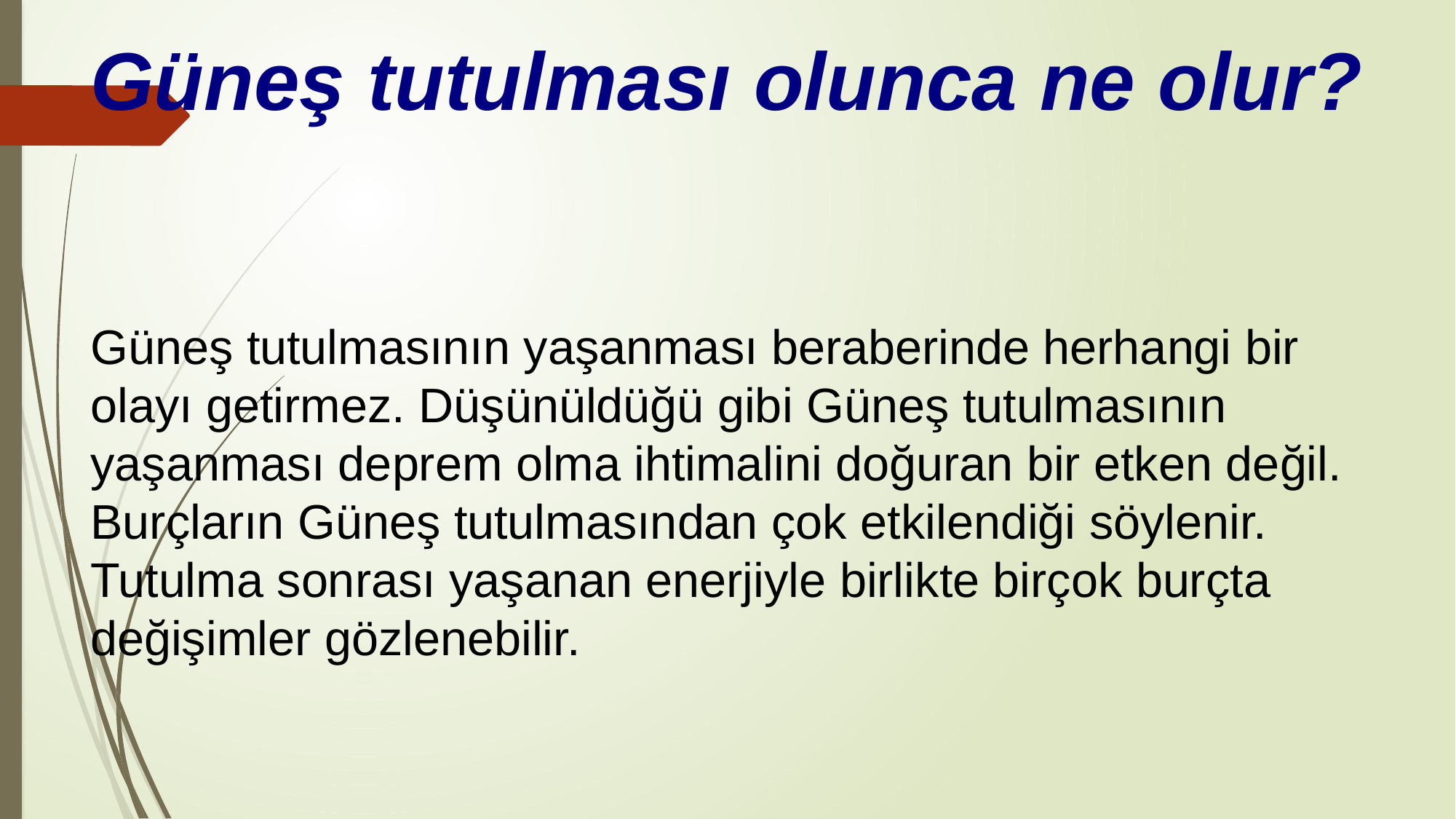

Güneş tutulması olunca ne olur?

Güneş tutulmasının yaşanması beraberinde herhangi bir olayı getirmez. Düşünüldüğü gibi Güneş tutulmasının yaşanması deprem olma ihtimalini doğuran bir etken değil. Burçların Güneş tutulmasından çok etkilendiği söylenir. Tutulma sonrası yaşanan enerjiyle birlikte birçok burçta değişimler gözlenebilir.